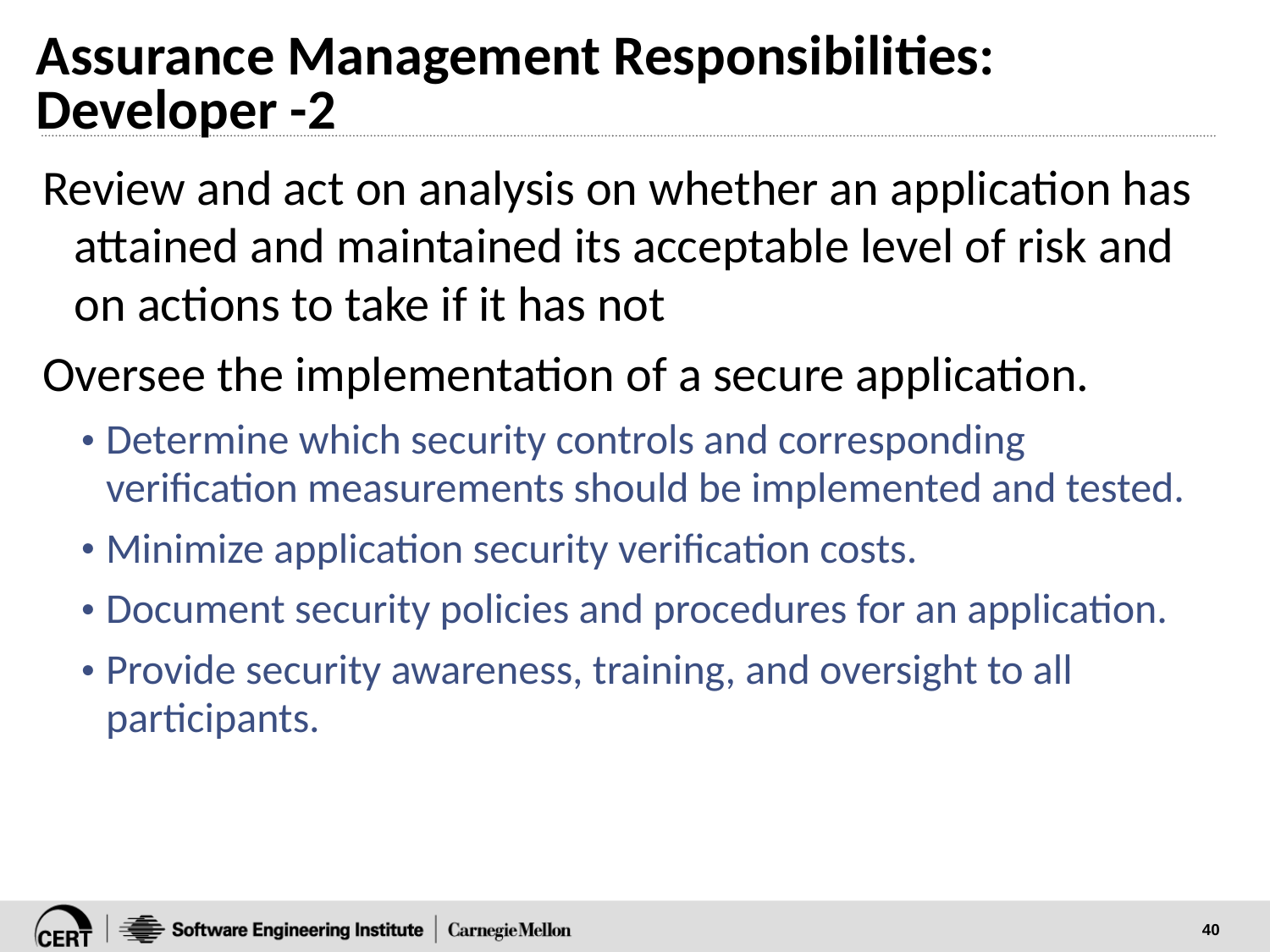

# Assurance Management Responsibilities: Developer -2
Review and act on analysis on whether an application has attained and maintained its acceptable level of risk and on actions to take if it has not
Oversee the implementation of a secure application.
Determine which security controls and corresponding verification measurements should be implemented and tested.
Minimize application security verification costs.
Document security policies and procedures for an application.
Provide security awareness, training, and oversight to all  participants.